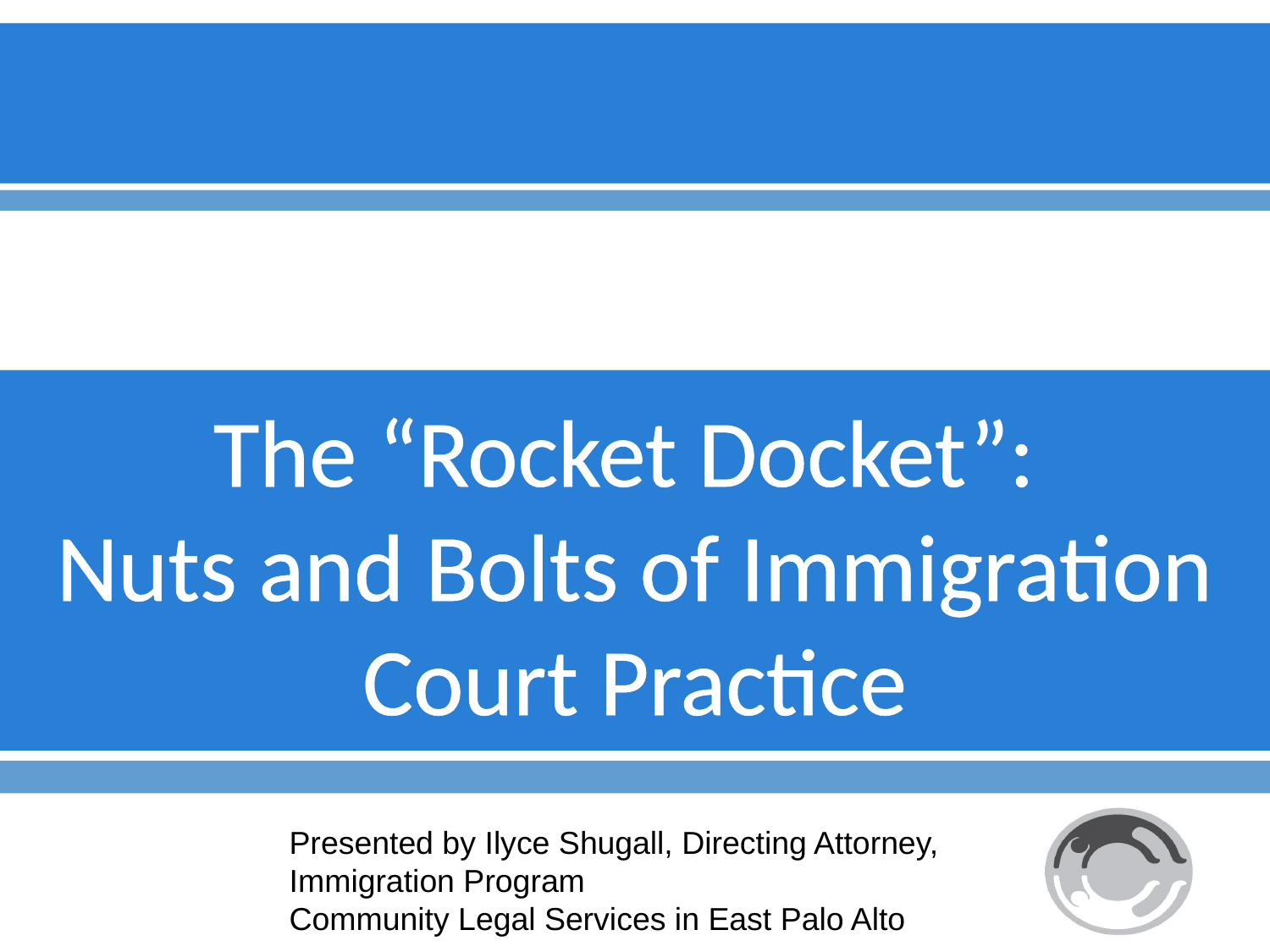

# The “Rocket Docket”: Nuts and Bolts of Immigration Court Practice

Presented by Ilyce Shugall, Directing Attorney, Immigration Program
Community Legal Services in East Palo Alto